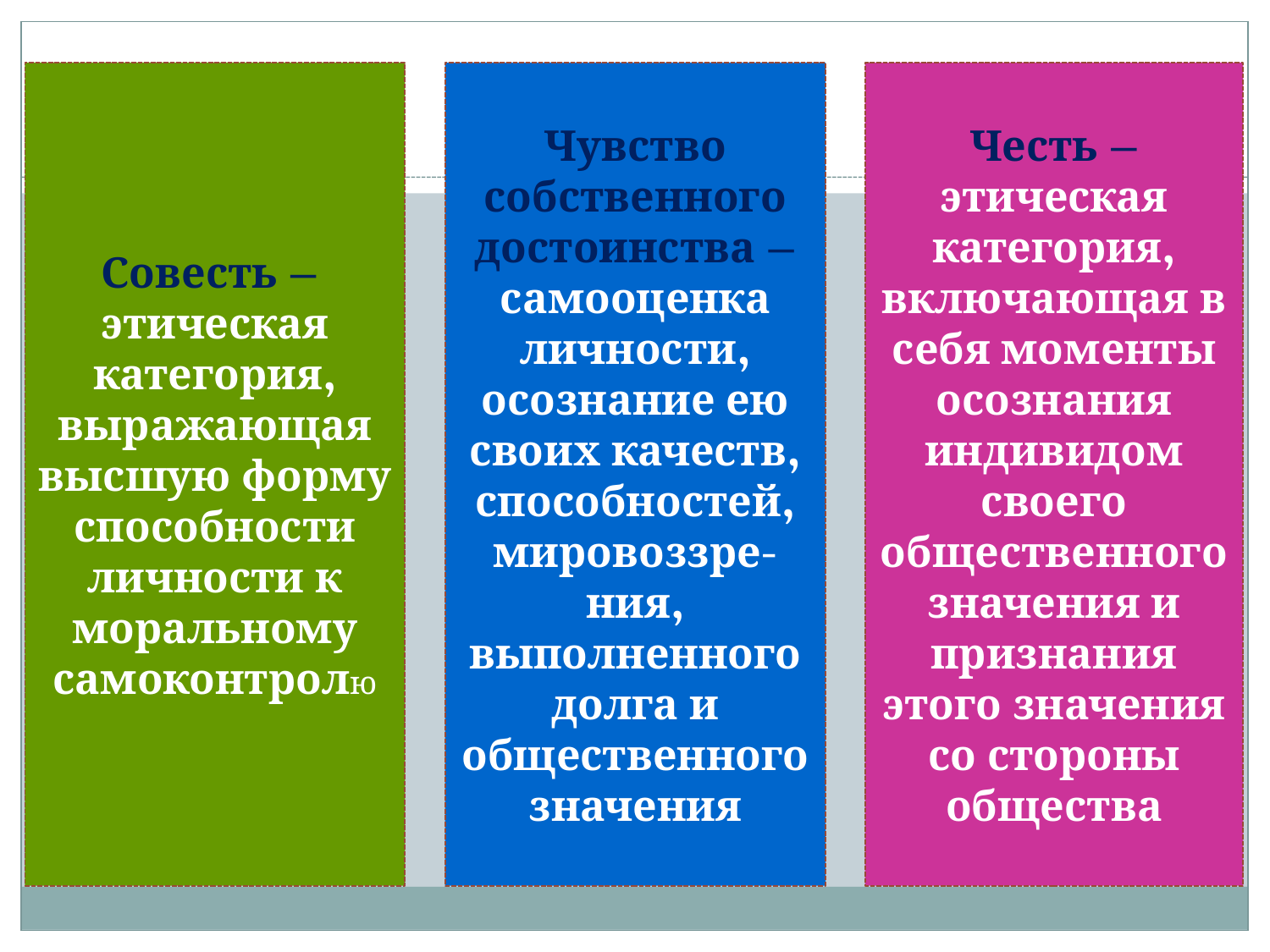

#
Совесть –
этическая категория, выражающая высшую форму способности личности к моральному самоконтролю
Чувство собственного достоинства – самооценка личности, осознание ею своих качеств, способностей, мировоззре-ния, выполненного долга и общественного значения
Честь –
этическая категория, включающая в себя моменты осознания индивидом своего общественного значения и признания этого значения со стороны общества